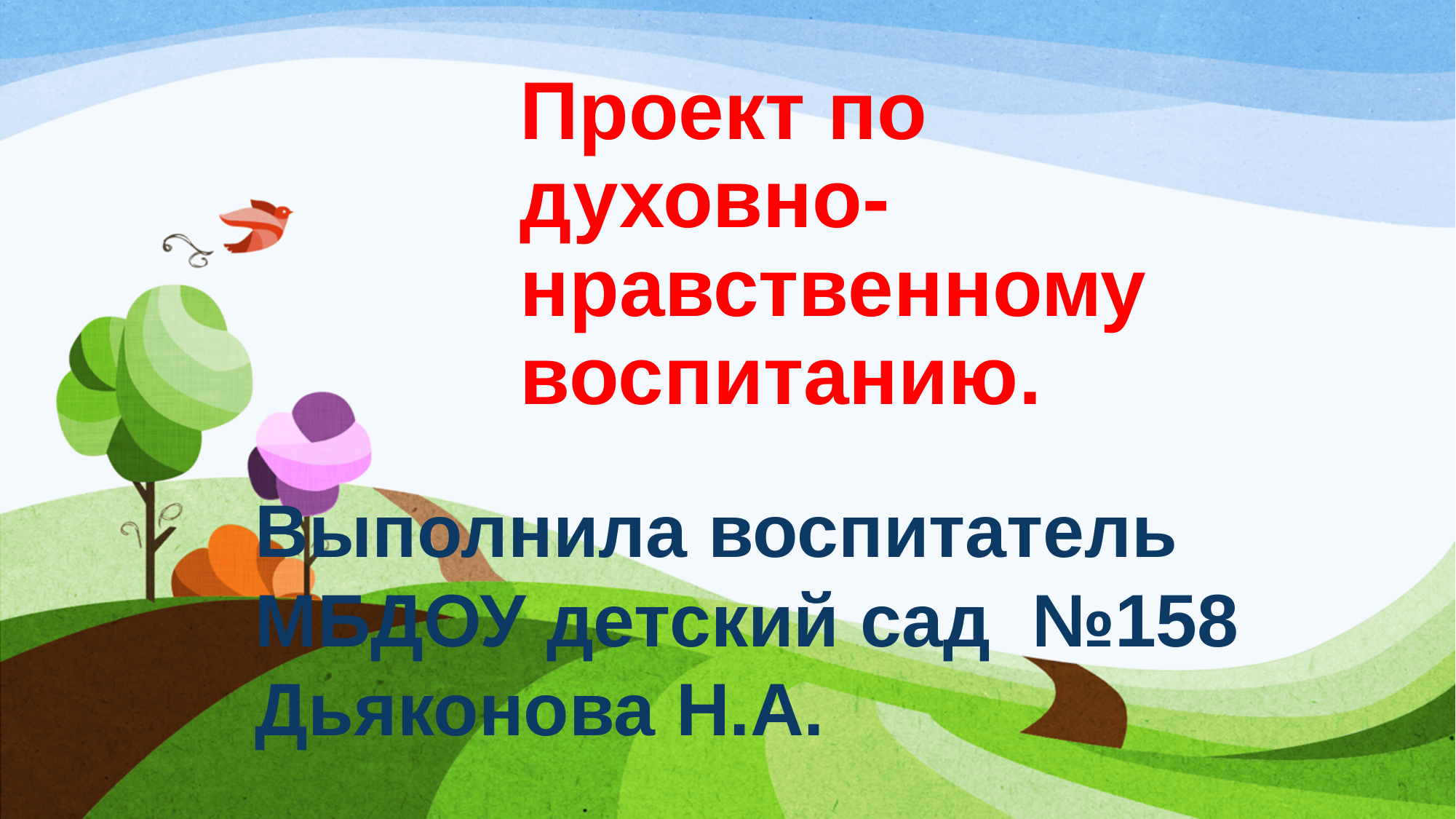

# Проект по духовно-нравственному воспитанию.
Выполнила воспитатель МБДОУ детский сад  №158 Дьяконова Н.А.